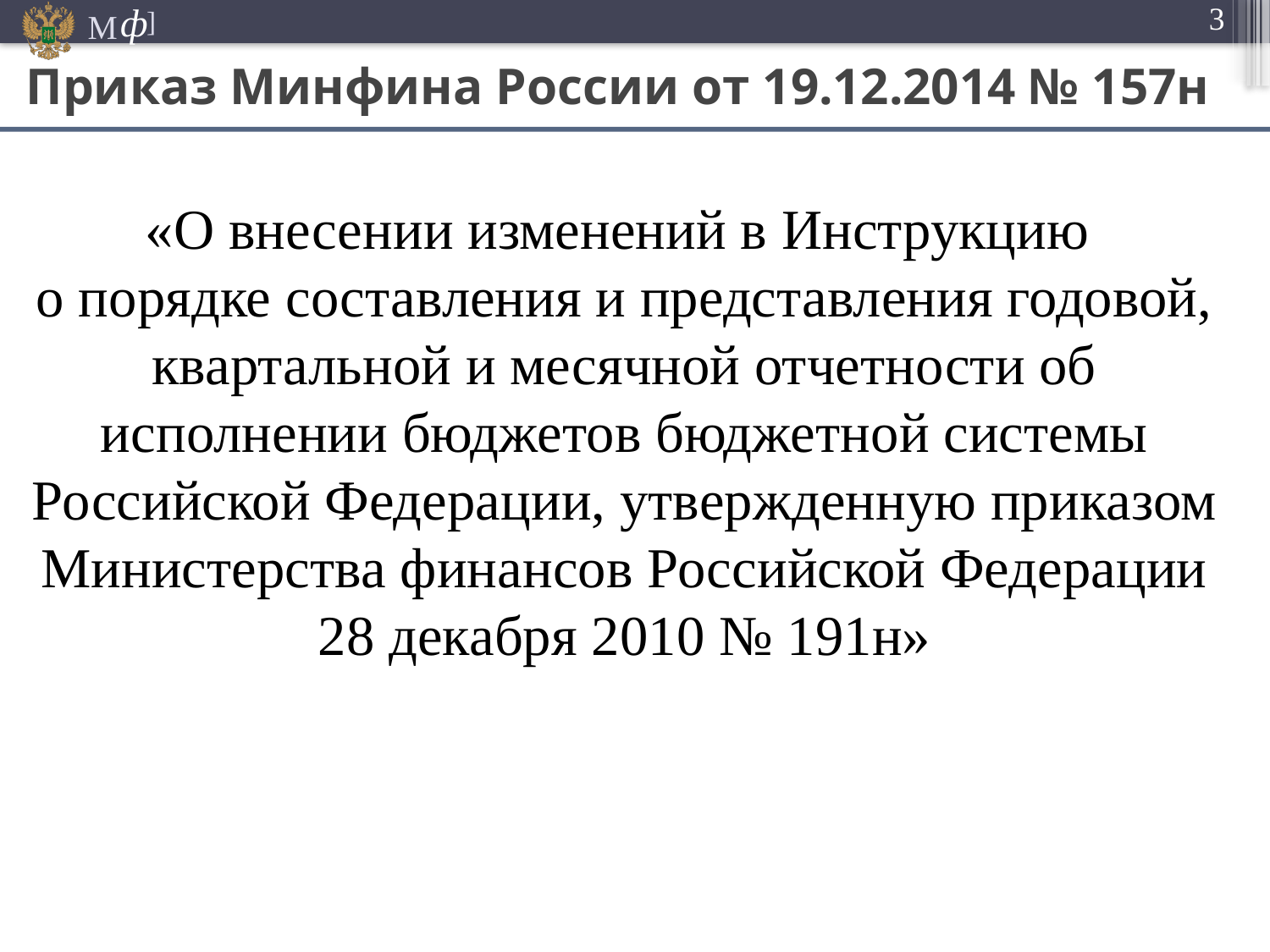

Приказ Минфина России от 19.12.2014 № 157н

# «О внесении изменений в Инструкцию о порядке составления и представления годовой, квартальной и месячной отчетности об исполнении бюджетов бюджетной системы Российской Федерации, утвержденную приказом Министерства финансов Российской Федерации 28 декабря 2010 № 191н»